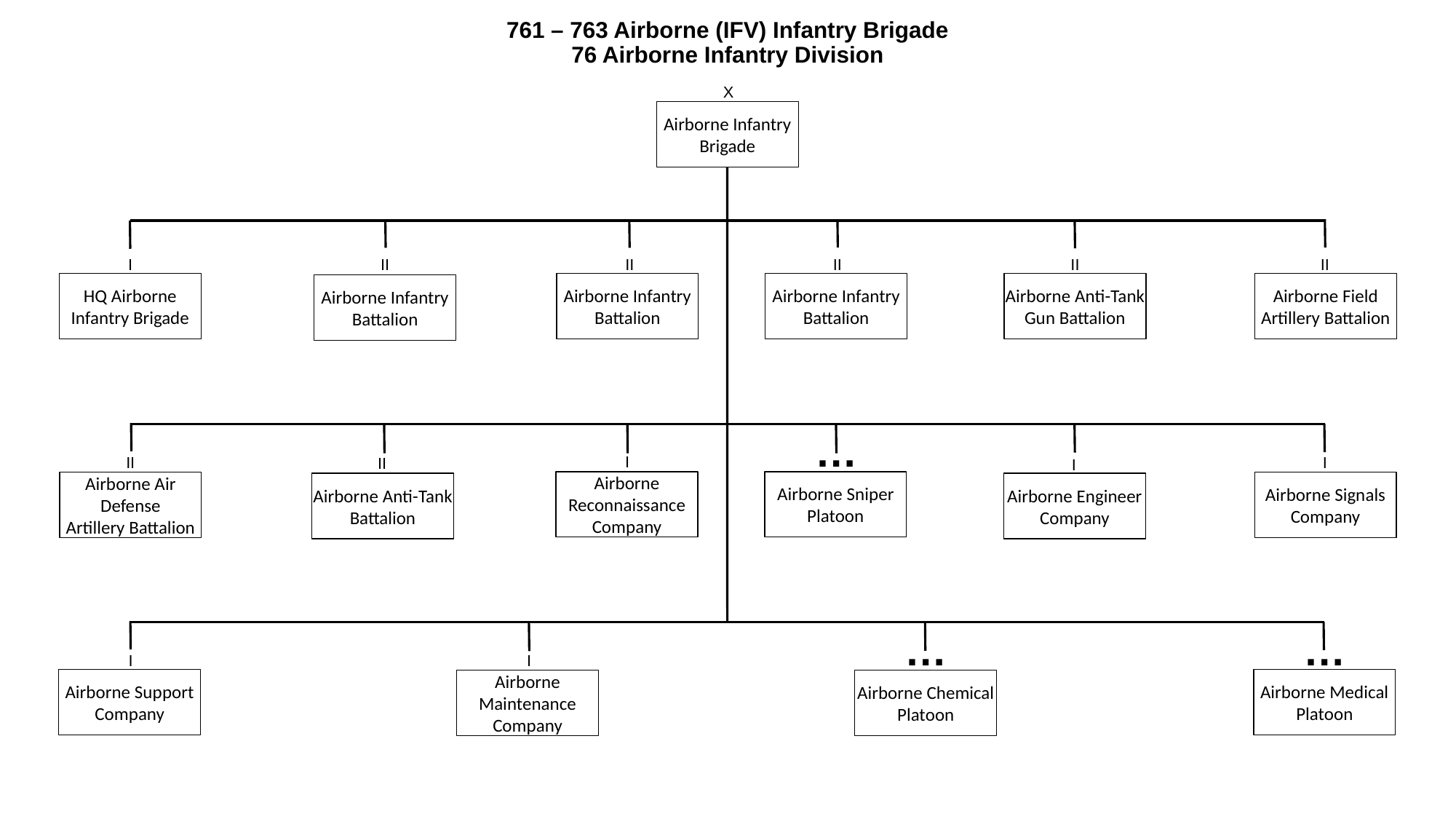

# 761 – 763 Airborne (IFV) Infantry Brigade 76 Airborne Infantry Division
X
Airborne Infantry Brigade
I
II
II
II
II
II
HQ Airborne Infantry Brigade
Airborne Infantry Battalion
Airborne Infantry Battalion
Airborne Anti-Tank Gun Battalion
Airborne Field
Artillery Battalion
Airborne Infantry Battalion
…
I
II
I
II
I
Airborne Reconnaissance Company
Airborne Sniper
Platoon
Airborne Air Defense
Artillery Battalion
Airborne Signals
Company
Airborne Anti-Tank
Battalion
Airborne Engineer
Company
…
…
I
I
Airborne Support
Company
Airborne Medical
Platoon
Airborne Maintenance
Company
Airborne Chemical
Platoon